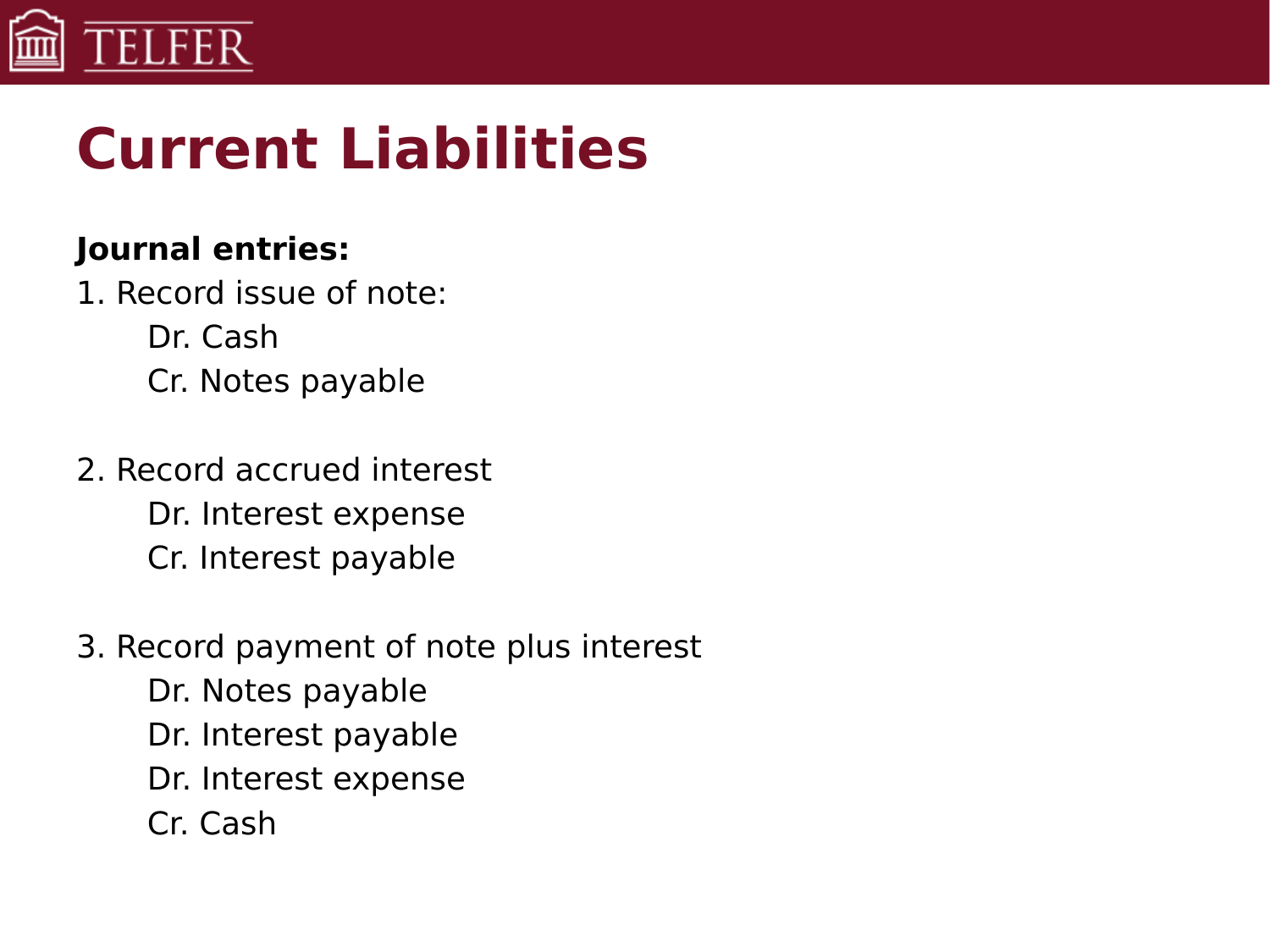

# Current Liabilities
Journal entries:
1. Record issue of note:
	Dr. Cash
		Cr. Notes payable

2. Record accrued interest
	Dr. Interest expense
		Cr. Interest payable

3. Record payment of note plus interest
	Dr. Notes payable
	Dr. Interest payable
	Dr. Interest expense
		Cr. Cash